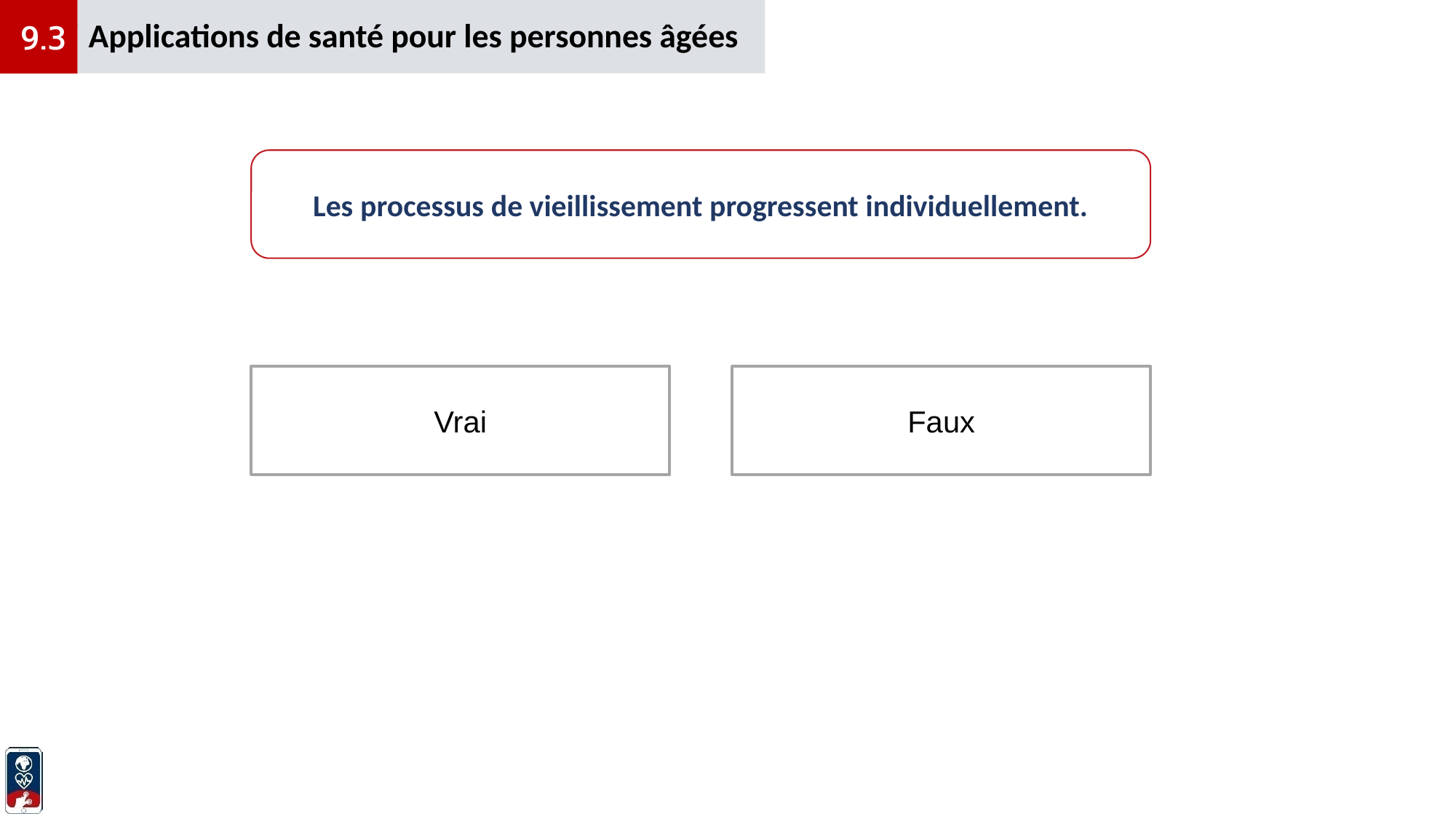

Applications de santé pour les personnes âgées
9.3
Les processus de vieillissement progressent individuellement.
Faux
Vrai